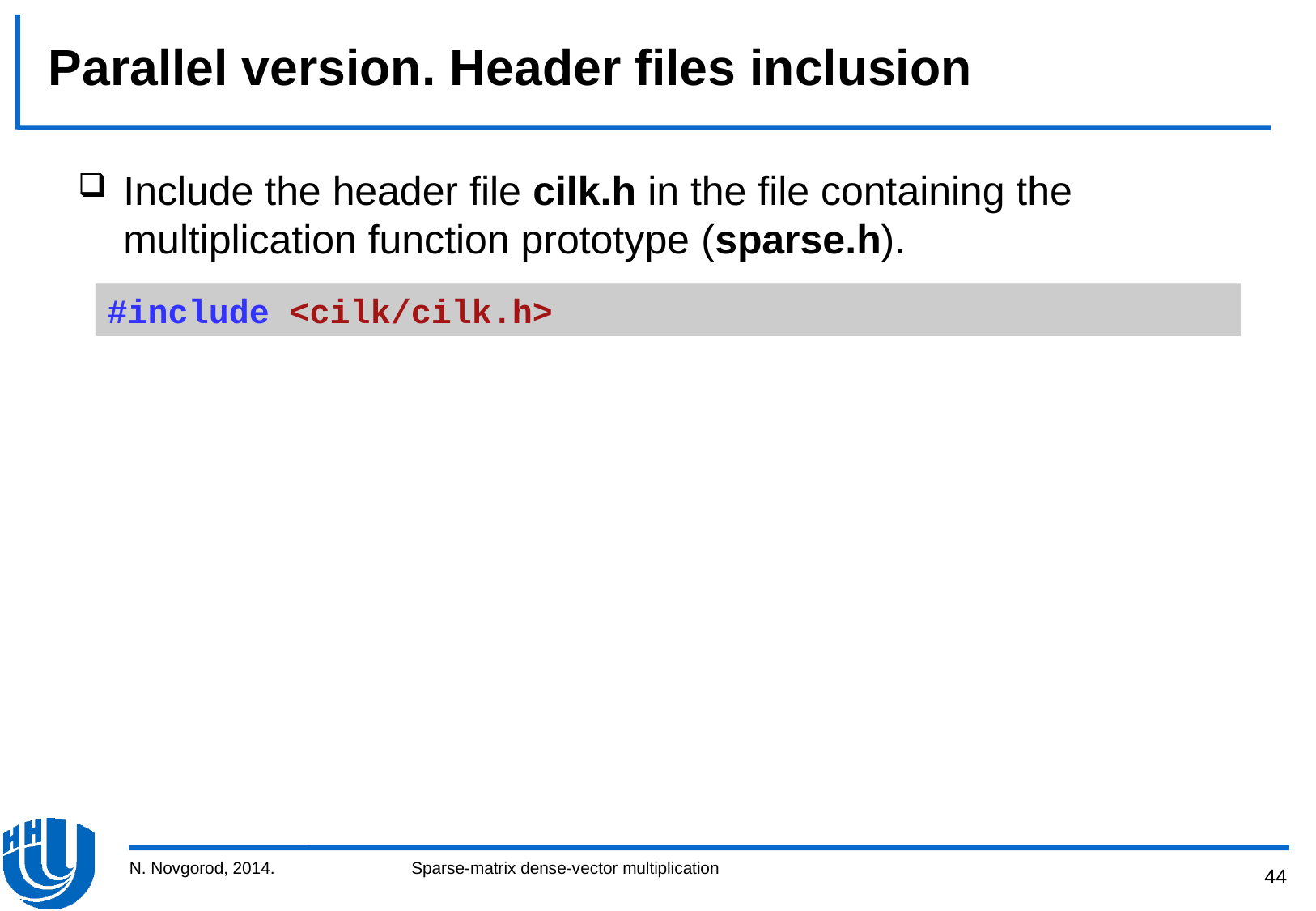

# Parallel version. Header files inclusion
Include the header file cilk.h in the file containing the multiplication function prototype (sparse.h).

#include <cilk/cilk.h>
N. Novgorod, 2014.
Sparse-matrix dense-vector multiplication